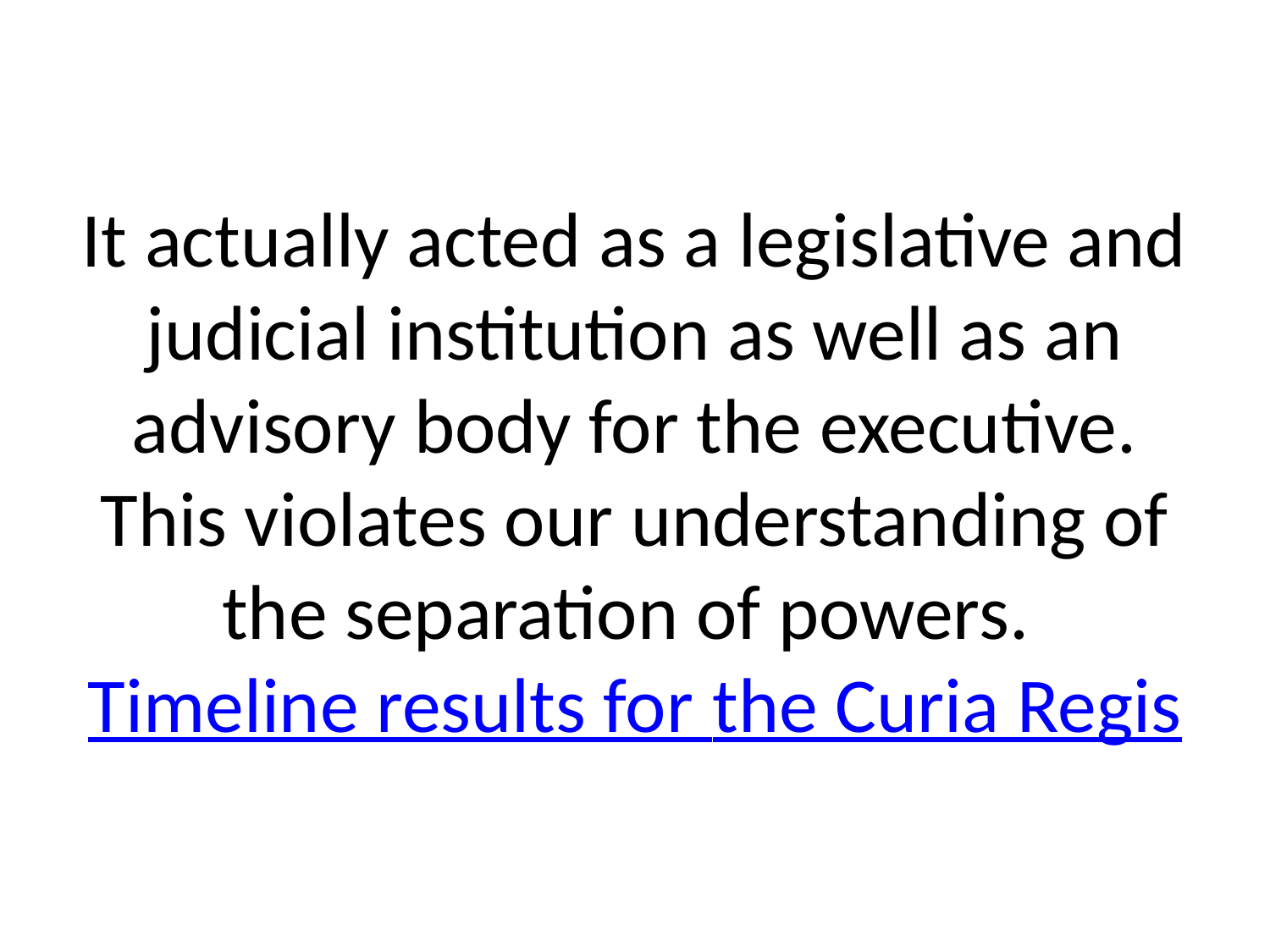

# It actually acted as a legislative and judicial institution as well as an advisory body for the executive. This violates our understanding of the separation of powers. Timeline results for the Curia Regis